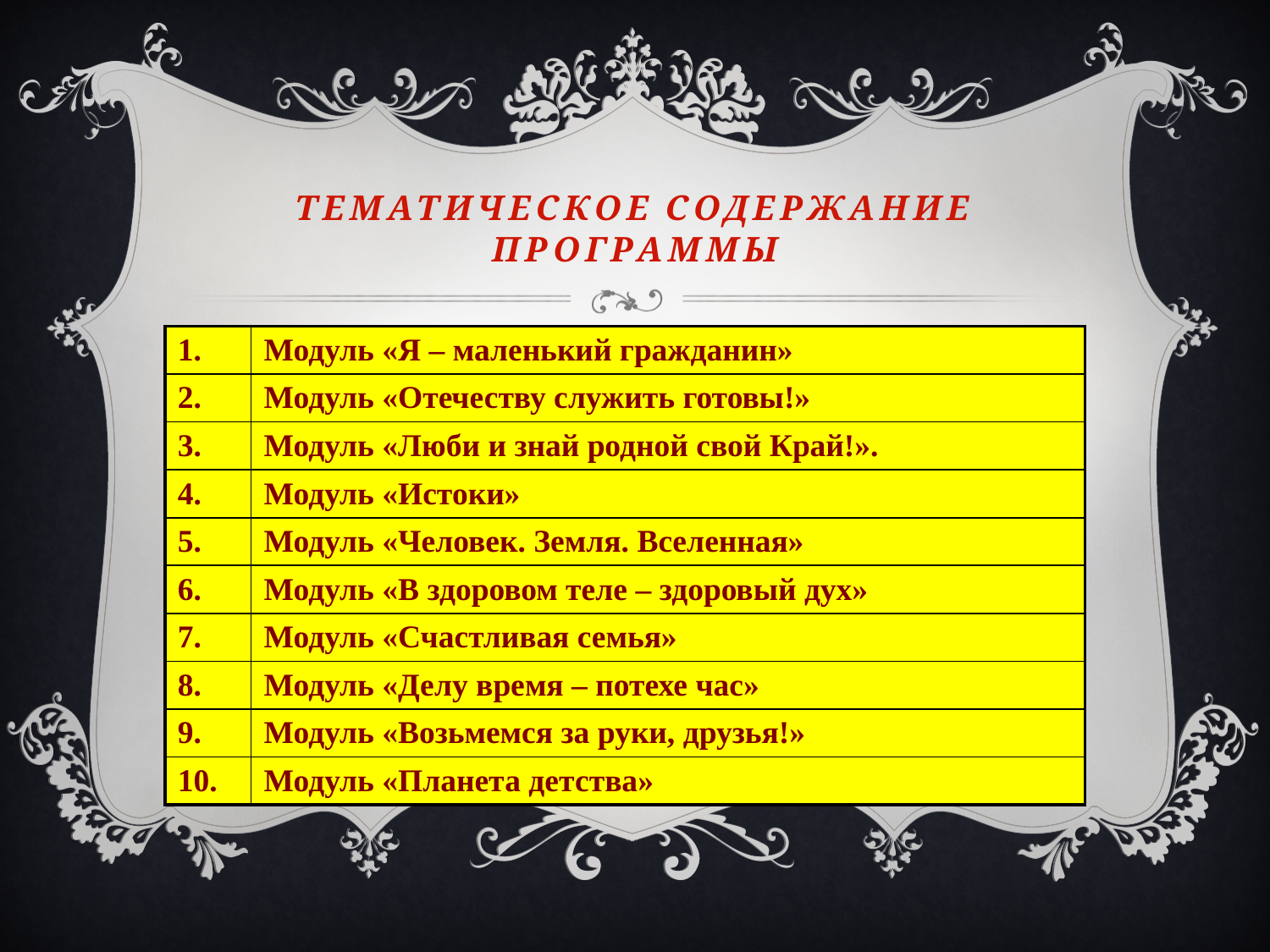

# ТЕМАТИЧЕСКОЕ СОДЕРЖАНИЕ ПРОГРАММЫ
| 1. | Модуль «Я – маленький гражданин» |
| --- | --- |
| 2. | Модуль «Отечеству служить готовы!» |
| 3. | Модуль «Люби и знай родной свой Край!». |
| 4. | Модуль «Истоки» |
| 5. | Модуль «Человек. Земля. Вселенная» |
| 6. | Модуль «В здоровом теле – здоровый дух» |
| 7. | Модуль «Счастливая семья» |
| 8. | Модуль «Делу время – потехе час» |
| 9. | Модуль «Возьмемся за руки, друзья!» |
| 10. | Модуль «Планета детства» |